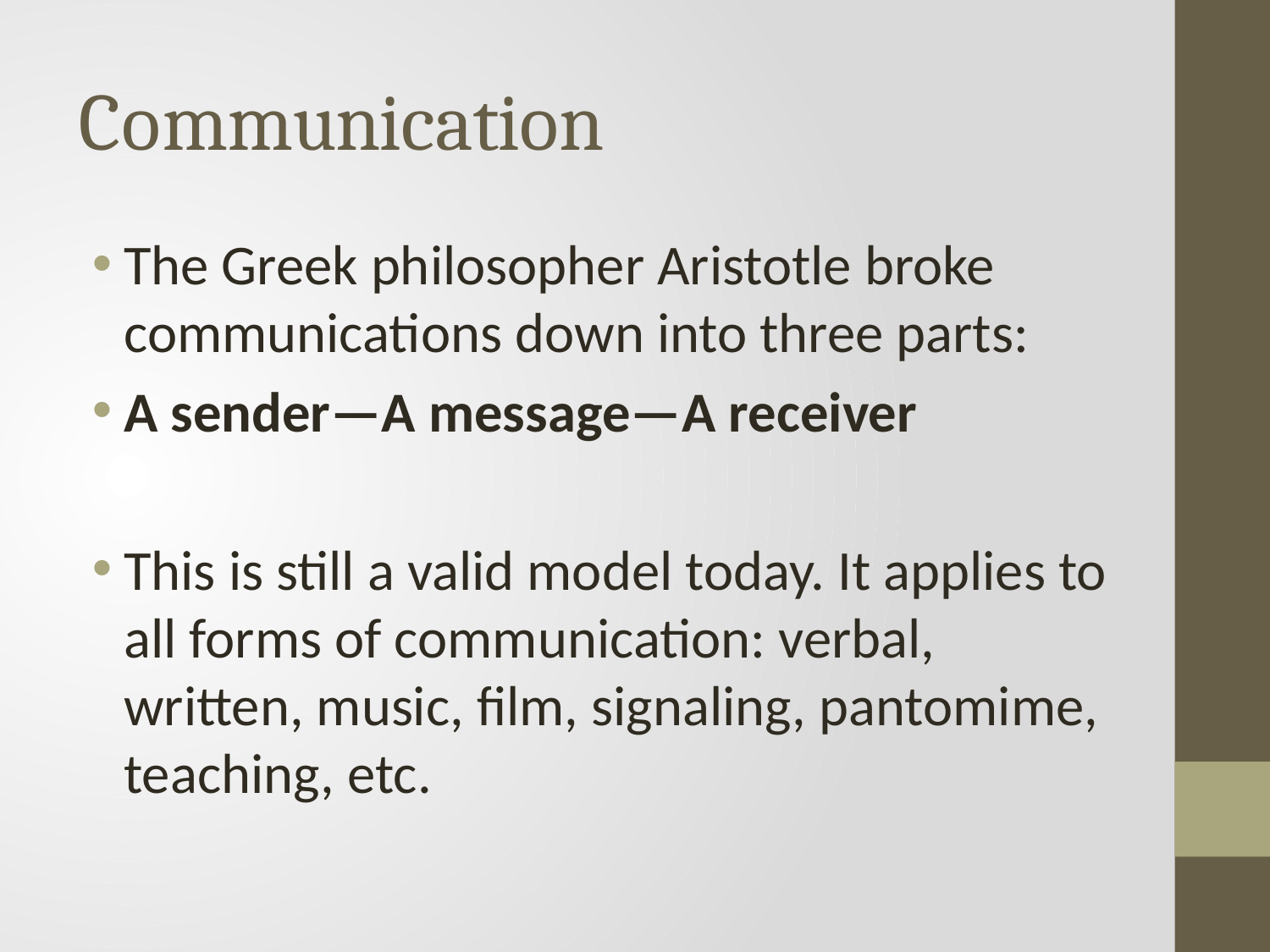

# Communication
The Greek philosopher Aristotle broke communications down into three parts:
A sender—A message—A receiver

This is still a valid model today. It applies to all forms of communication: verbal, written, music, film, signaling, pantomime, teaching, etc.